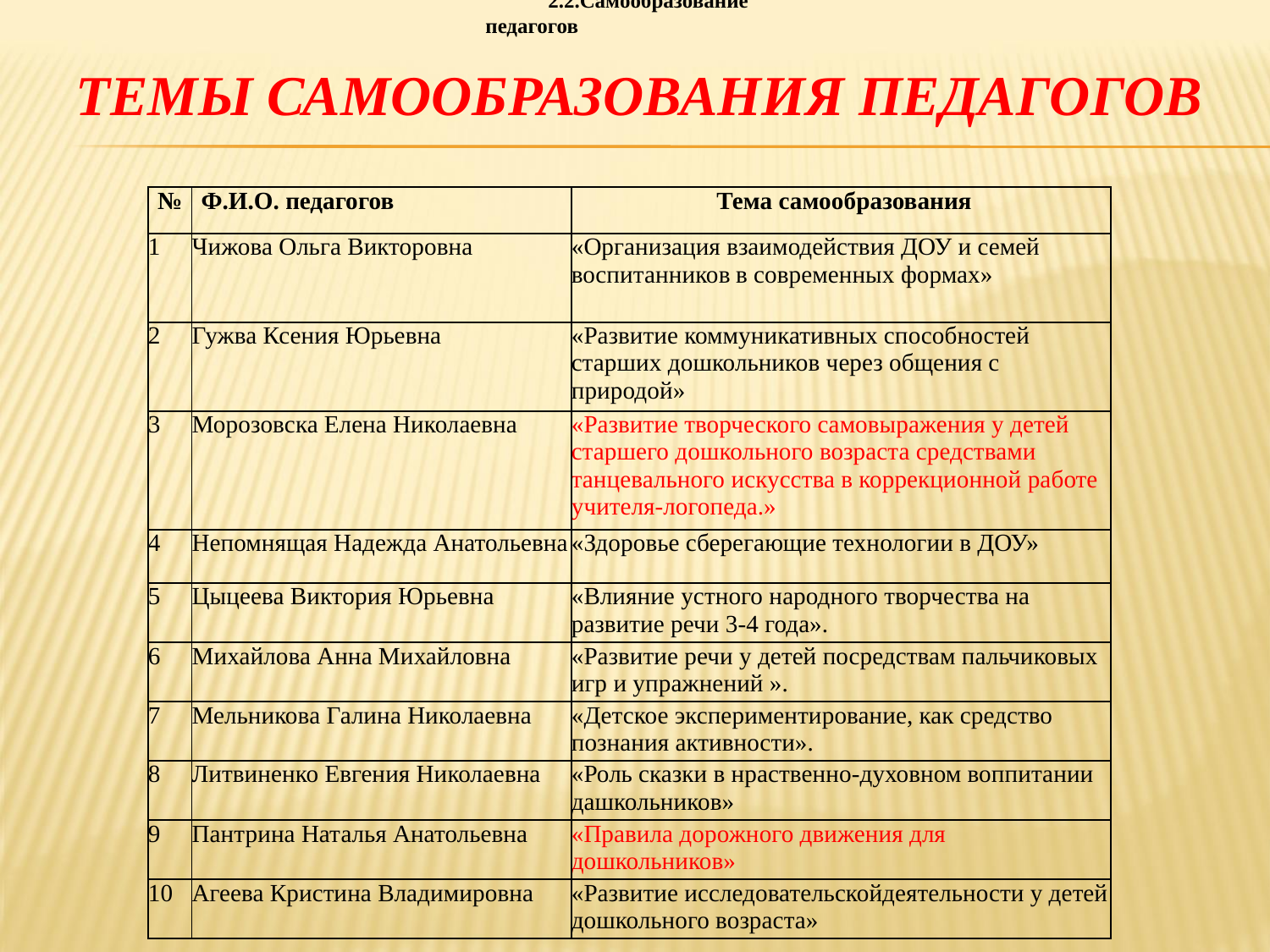

2.2.Самообразование педагогов

ТЕМЫ САМООБРАЗОВАНИЯ ПЕДАГОГОВ
| № | Ф.И.О. педагогов | Тема самообразования |
| --- | --- | --- |
| 1 | Чижова Ольга Викторовна | «Организация взаимодействия ДОУ и семей воспитанников в современных формах» |
| 2 | Гужва Ксения Юрьевна | «Развитие коммуникативных способностей старших дошкольников через общения с природой» |
| 3 | Морозовска Елена Николаевна | «Развитие творческого самовыражения у детей старшего дошкольного возраста средствами танцевального искусства в коррекционной работе учителя-логопеда.» |
| 4 | Непомнящая Надежда Анатольевна | «Здоровье сберегающие технологии в ДОУ» |
| 5 | Цыцеева Виктория Юрьевна | «Влияние устного народного творчества на развитие речи 3-4 года». |
| 6 | Михайлова Анна Михайловна | «Развитие речи у детей посредствам пальчиковых игр и упражнений ». |
| 7 | Мельникова Галина Николаевна | «Детское экспериментирование, как средство познания активности». |
| 8 | Литвиненко Евгения Николаевна | «Роль сказки в нраственно-духовном воппитании дашкольников» |
| 9 | Пантрина Наталья Анатольевна | «Правила дорожного движения для дошкольников» |
| 10 | Агеева Кристина Владимировна | «Развитие исследовательскойдеятельности у детей дошкольного возраста» |